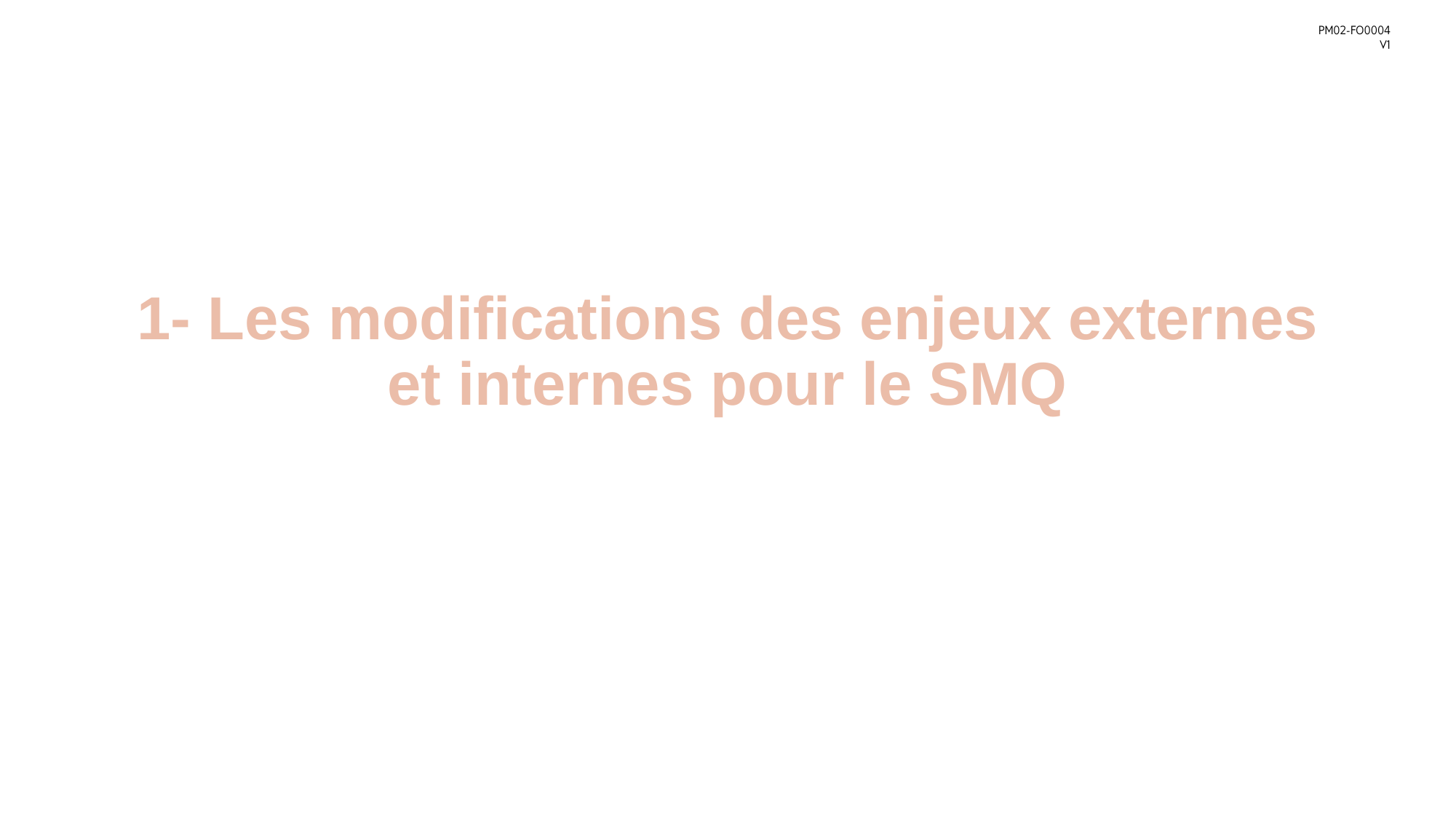

PM02-FO0004
V1
1- Les modifications des enjeux externes et internes pour le SMQ